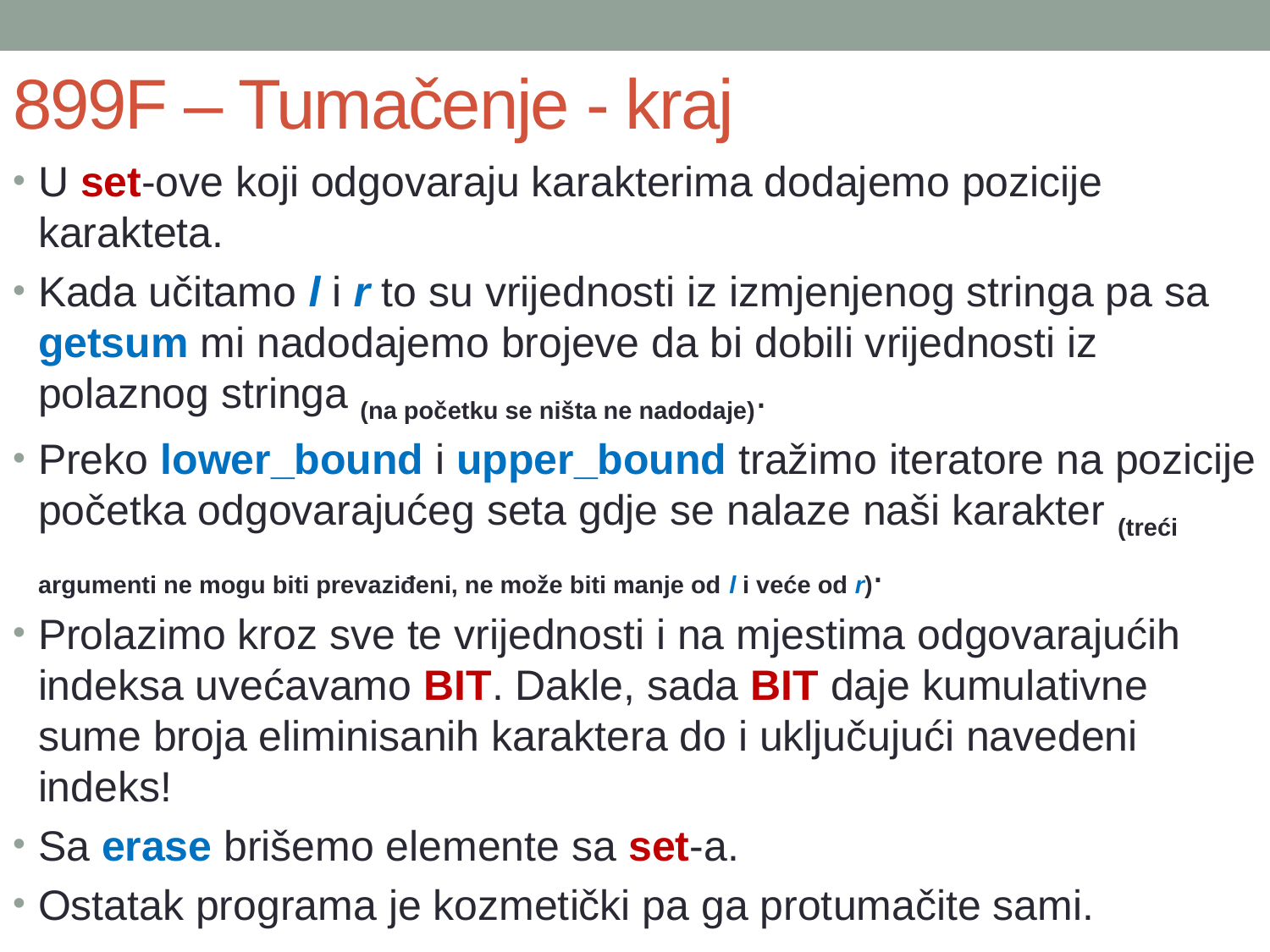

# 899F – Tumačenje - kraj
U set-ove koji odgovaraju karakterima dodajemo pozicije karakteta.
Kada učitamo l i r to su vrijednosti iz izmjenjenog stringa pa sa getsum mi nadodajemo brojeve da bi dobili vrijednosti iz polaznog stringa (na početku se ništa ne nadodaje).
Preko lower_bound i upper_bound tražimo iteratore na pozicije početka odgovarajućeg seta gdje se nalaze naši karakter (treći argumenti ne mogu biti prevaziđeni, ne može biti manje od l i veće od r).
Prolazimo kroz sve te vrijednosti i na mjestima odgovarajućih indeksa uvećavamo BIT. Dakle, sada BIT daje kumulativne sume broja eliminisanih karaktera do i uključujući navedeni indeks!
Sa erase brišemo elemente sa set-a.
Ostatak programa je kozmetički pa ga protumačite sami.